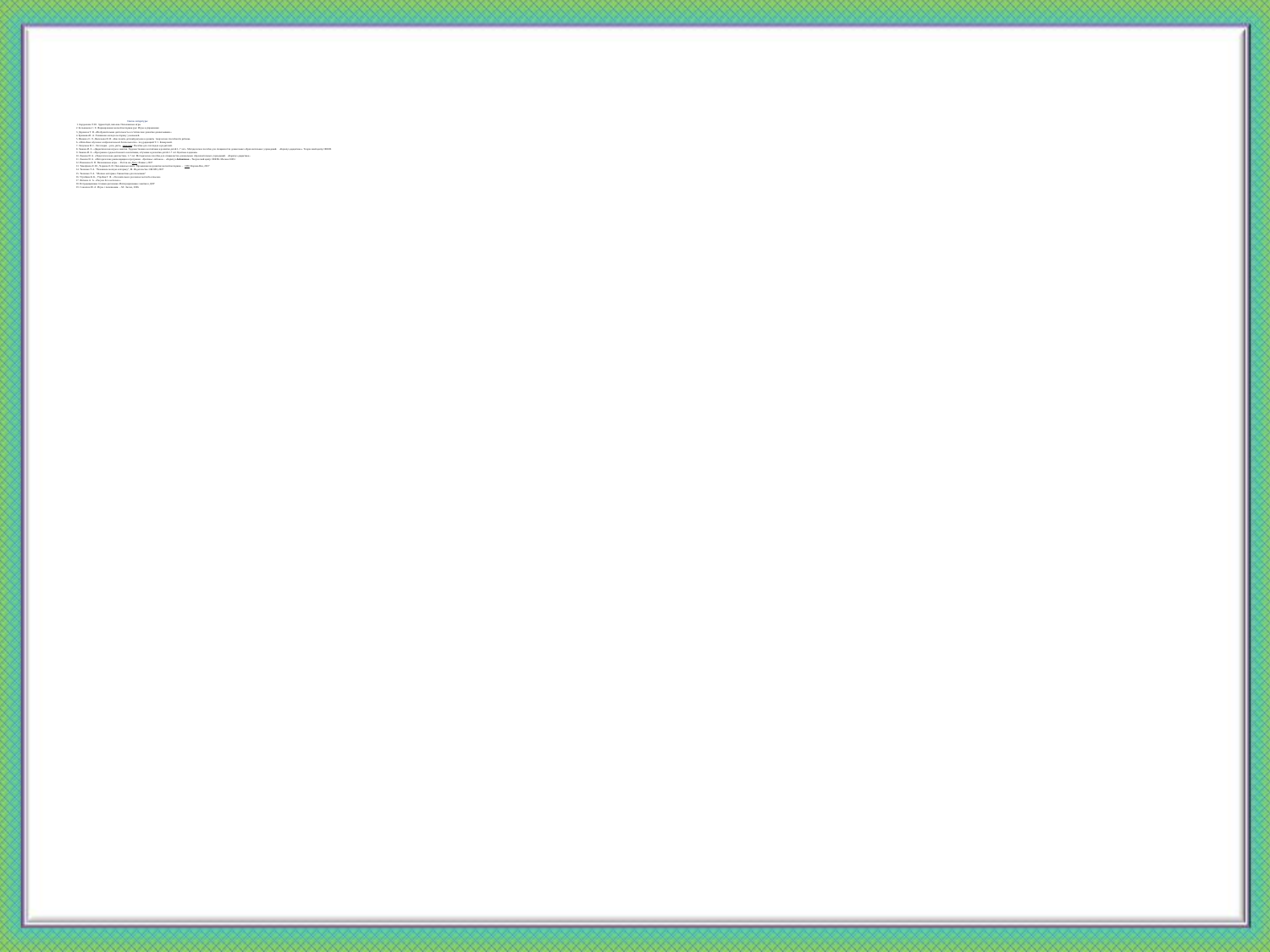

# Список литературы: 1. Бардышева Т. Ю. Здравствуй, пальчик. Пальчиковые игры 2. Большакова С. Е. Формирование мелкой моторики рук: Игры и упражнения 3. Доронова Т. Н. «Изобразительная деятельность и эстетическое развитие дошкольников» 4. Ермакова И. А. Развиваем мелкую моторику у малышей. 5. Иванова О. Л., Васильева И. И. «Как понять детский рисунок и развить творческие способности ребенка. 6. «Методика обучения изобразительной деятельности» под редакцией Т. С. Комаровой. 7. Лопухина И. С. Логопедия – речь, ритм, движение: Пособие для логопедов и родителей. 8. Лыкова И. А. «Дидактические игры и занятия. Художественное воспитание и развитие детей 1–7 лет». Методическое пособие для специалистов дошкольных образовательных учреждений. «Карапуз-дидактика». Творческий центр СФЕРА 9. Лыкова И. А. «Программа художественного воспитания, обучения и развития детей 2–7 лет. Цветные ладошки» 10. Лыкова И. А. «Педагогическая диагностика. 1-7 лет. Методическое пособие для специалистов дошкольных образовательных учреждений. «Карапуз-дидактика» 11. Лыкова И. А. «Методические рекомендации к программе «Цветные ладошки». «Карапуз-дидактика». Творческий центр СФЕРА. Москва 2009 г 12. Пименова Е. П. Пальчиковые игры. – Ростов-на-Дону: Феникс, 2007 13. Тимофеева Е. Ю., Чернова Е. И. Пальчиковые шаги. Упражнения на развитие мелкой моторики. – СПб: Корона-Век, 2007 14. Ткаченко Т. А. "Развиваем мелкую моторику", М. Издательство ЭКСМО,2007 15. Ткаченко Т. А. "Мелкая моторика. Гимнастика для пальчиков" 16. Утробина К. К., Утробин Г. Ф. «Увлекательное рисование методом тычка» 17. Фатеева А. А. «Рисуем без кисточки». 18. Нетрадиционные техники рисования. Интегрированные занятия в ДОУ 19. Соколова Ю. А. Игры с пальчиками. – М.: Эксмо, 2006.